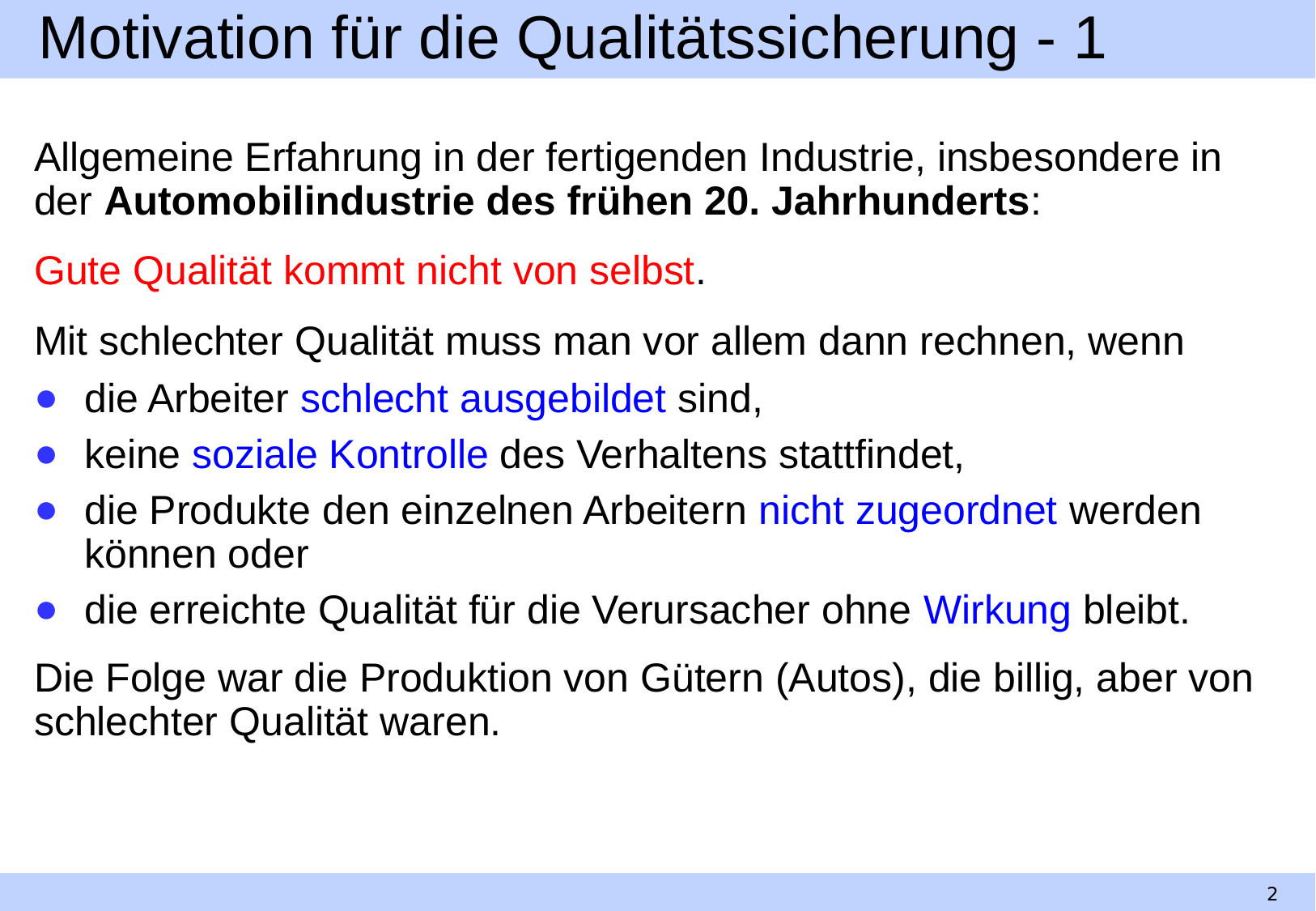

# Motivation für die Qualitätssicherung - 1
Allgemeine Erfahrung in der fertigenden Industrie, insbesondere in der Automobilindustrie des frühen 20. Jahrhunderts:
Gute Qualität kommt nicht von selbst.
Mit schlechter Qualität muss man vor allem dann rechnen, wenn
die Arbeiter schlecht ausgebildet sind,
keine soziale Kontrolle des Verhaltens stattfindet,
die Produkte den einzelnen Arbeitern nicht zugeordnet werden können oder
die erreichte Qualität für die Verursacher ohne Wirkung bleibt.
Die Folge war die Produktion von Gütern (Autos), die billig, aber von schlechter Qualität waren.

2